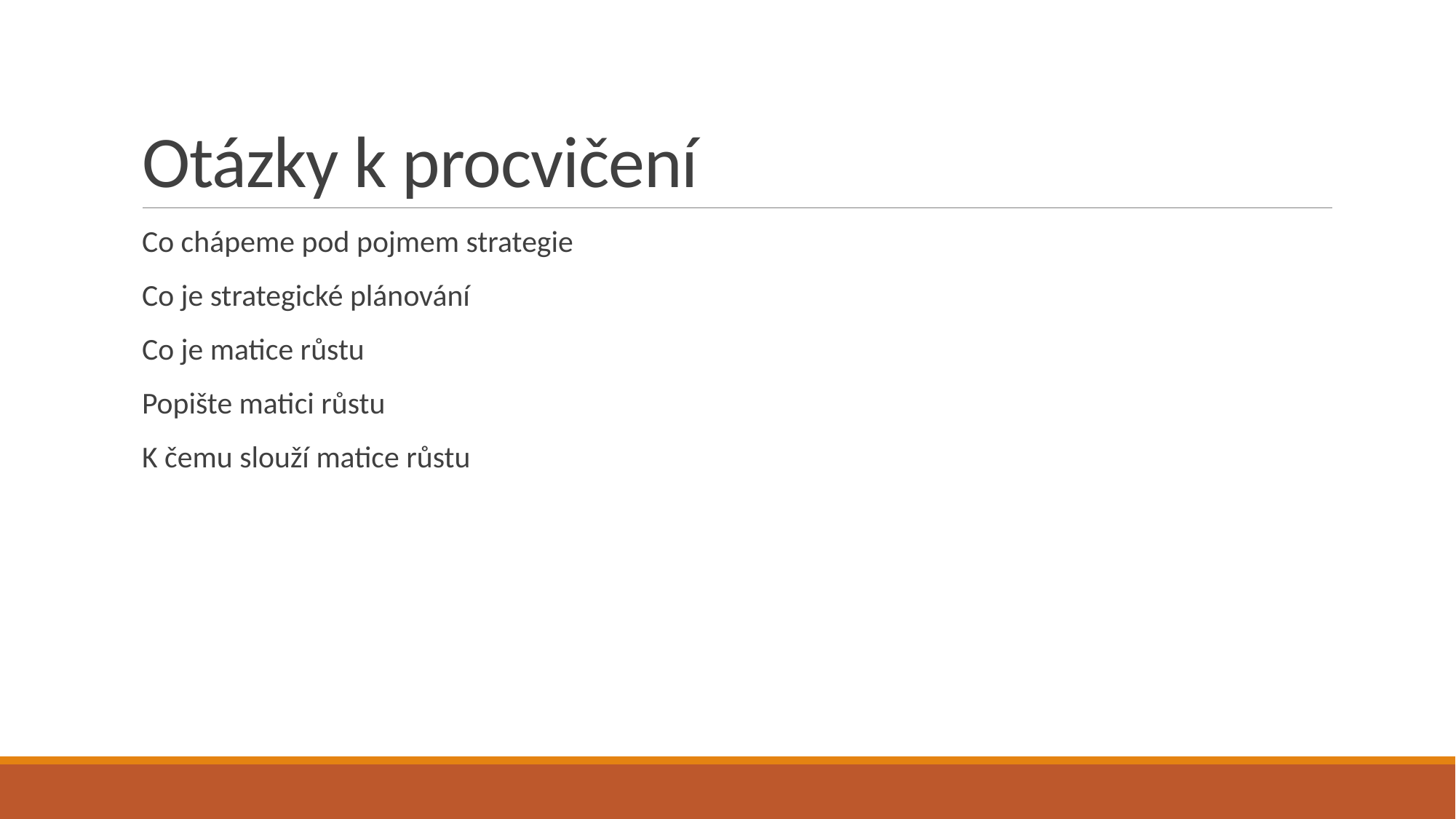

# Otázky k procvičení
Co chápeme pod pojmem strategie
Co je strategické plánování
Co je matice růstu
Popište matici růstu
K čemu slouží matice růstu